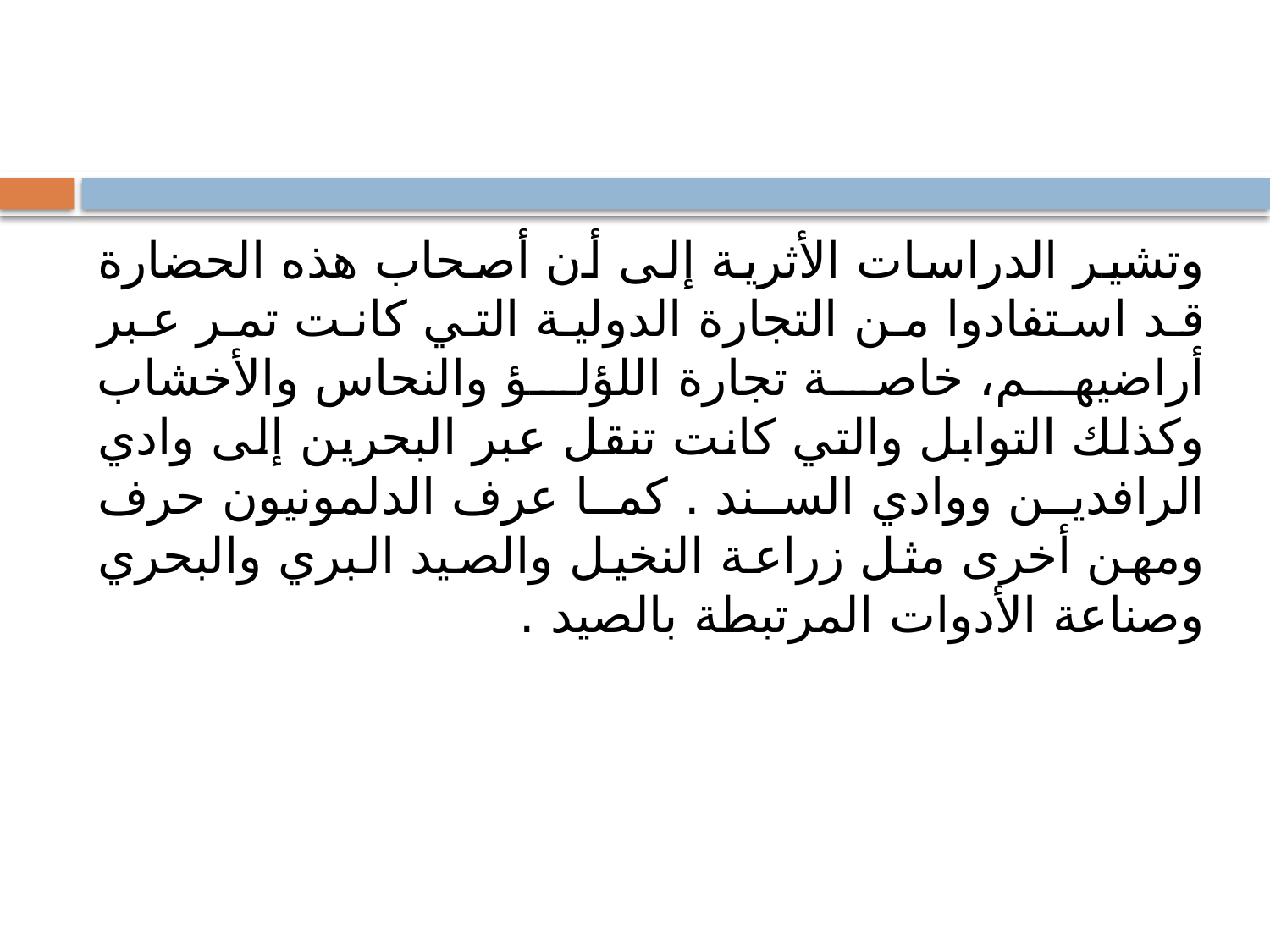

#
وتشير الدراسات الأثرية إلى أن أصحاب هذه الحضارة قد استفادوا من التجارة الدولية التي كانت تمر عبر أراضيهم، خاصة تجارة اللؤلؤ والنحاس والأخشاب وكذلك التوابل والتي كانت تنقل عبر البحرين إلى وادي الرافدين ووادي السند . كما عرف الدلمونيون حرف ومهن أخرى مثل زراعة النخيل والصيد البري والبحري وصناعة الأدوات المرتبطة بالصيد .